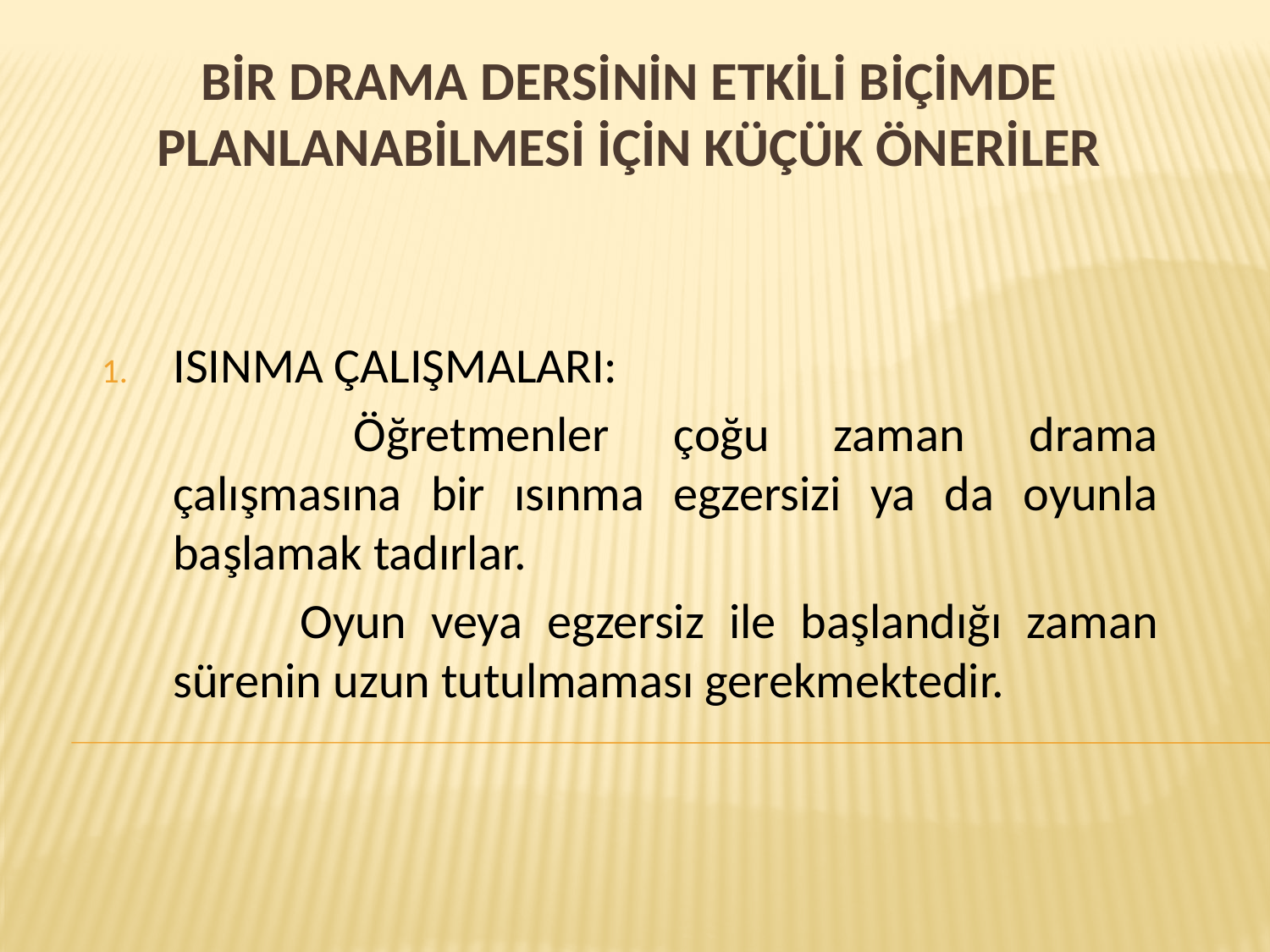

# Bİr drama dersİnİn etkİlİ bİçİmde planlanabİlmesİ İçİn küçük önerİler
ISINMA ÇALIŞMALARI:
 		Öğretmenler çoğu zaman drama çalışmasına bir ısınma egzersizi ya da oyunla başlamak tadırlar.
		Oyun veya egzersiz ile başlandığı zaman sürenin uzun tutulmaması gerekmektedir.